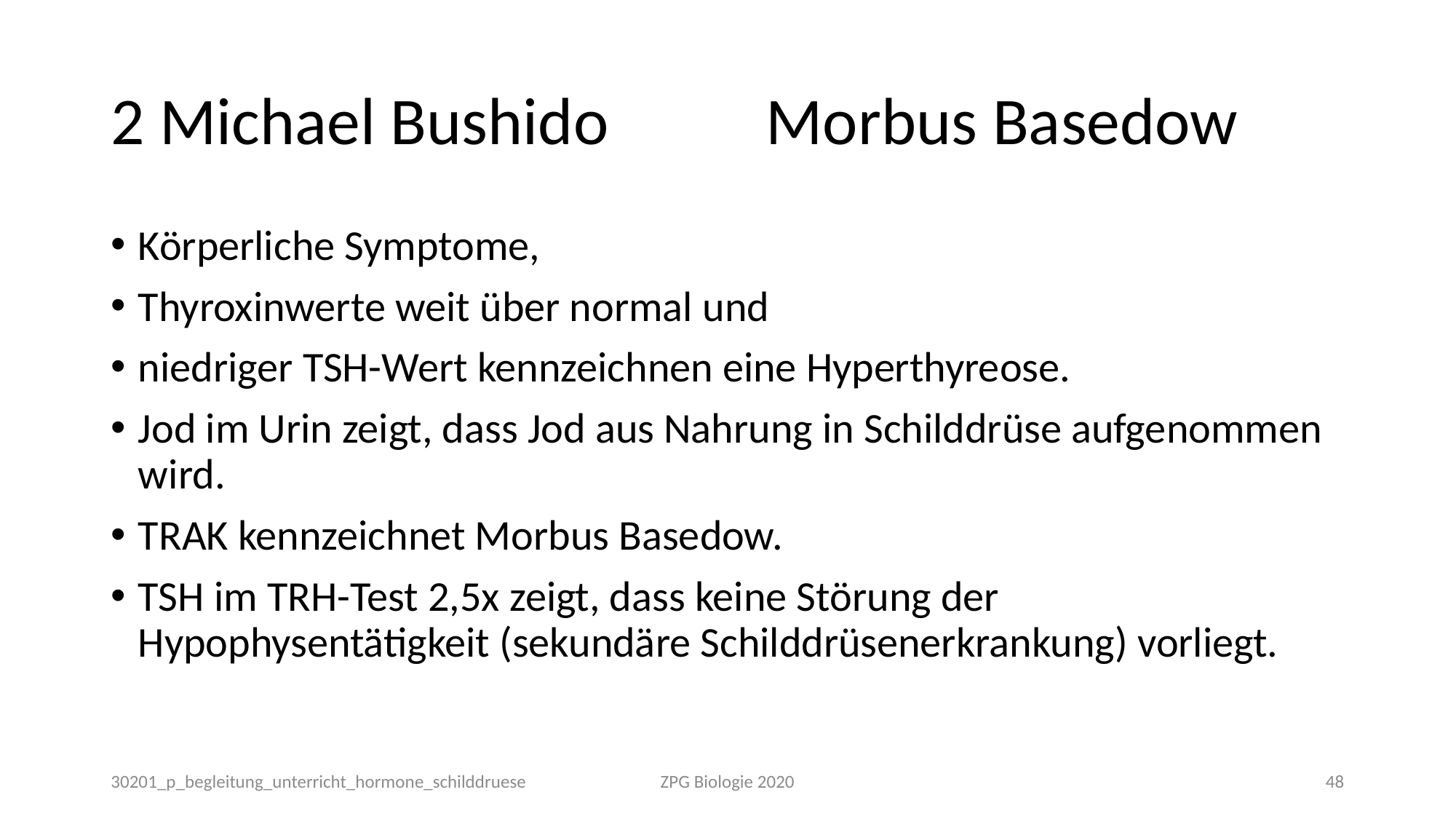

# 2 Michael Bushido		Morbus Basedow
Körperliche Symptome,
Thyroxinwerte weit über normal und
niedriger TSH-Wert kennzeichnen eine Hyperthyreose.
Jod im Urin zeigt, dass Jod aus Nahrung in Schilddrüse aufgenommen wird.
TRAK kennzeichnet Morbus Basedow.
TSH im TRH-Test 2,5x zeigt, dass keine Störung der Hypophysentätigkeit (sekundäre Schilddrüsenerkrankung) vorliegt.
30201_p_begleitung_unterricht_hormone_schilddruese
ZPG Biologie 2020
48